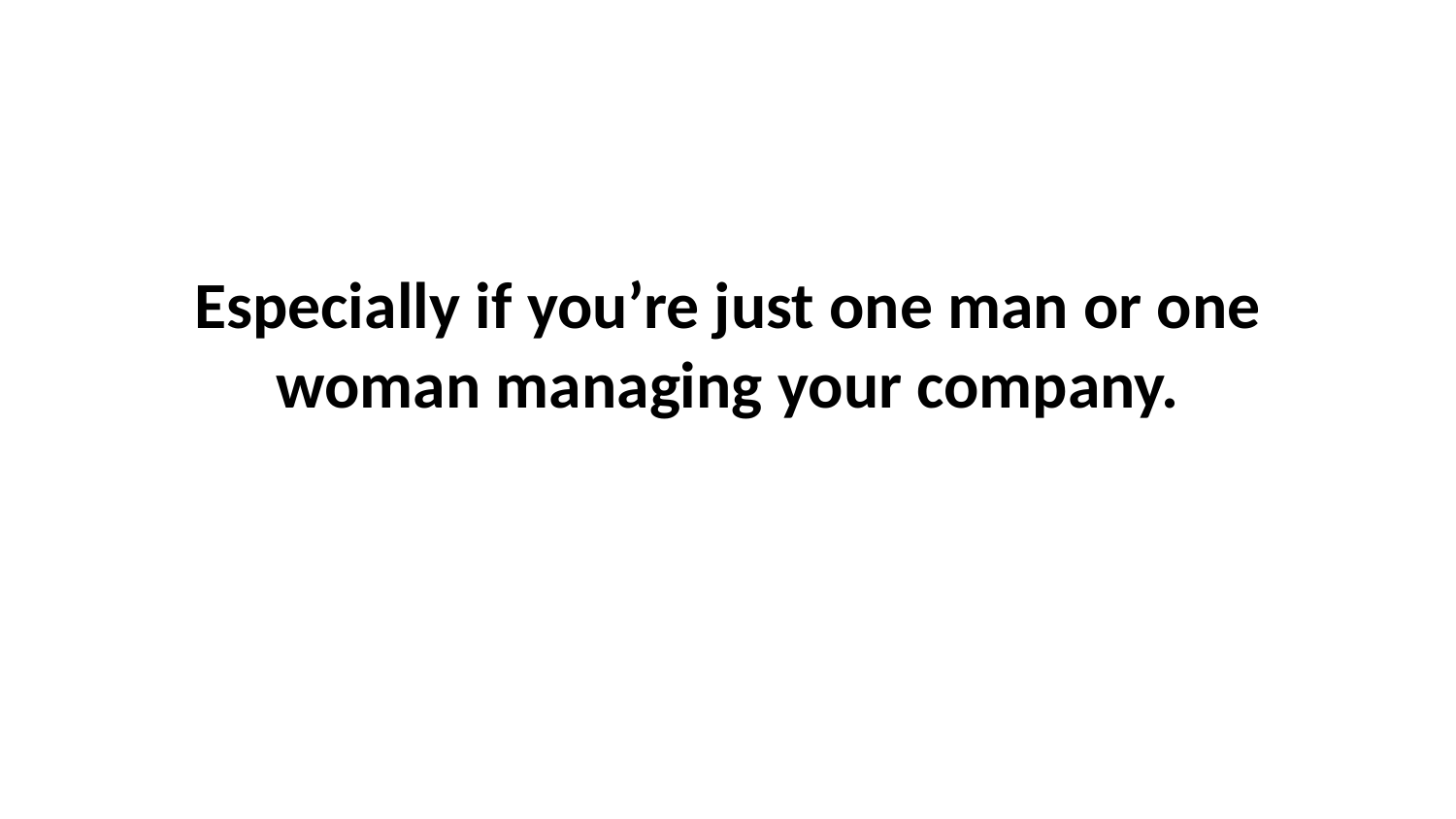

# Especially if you’re just one man or one woman managing your company.